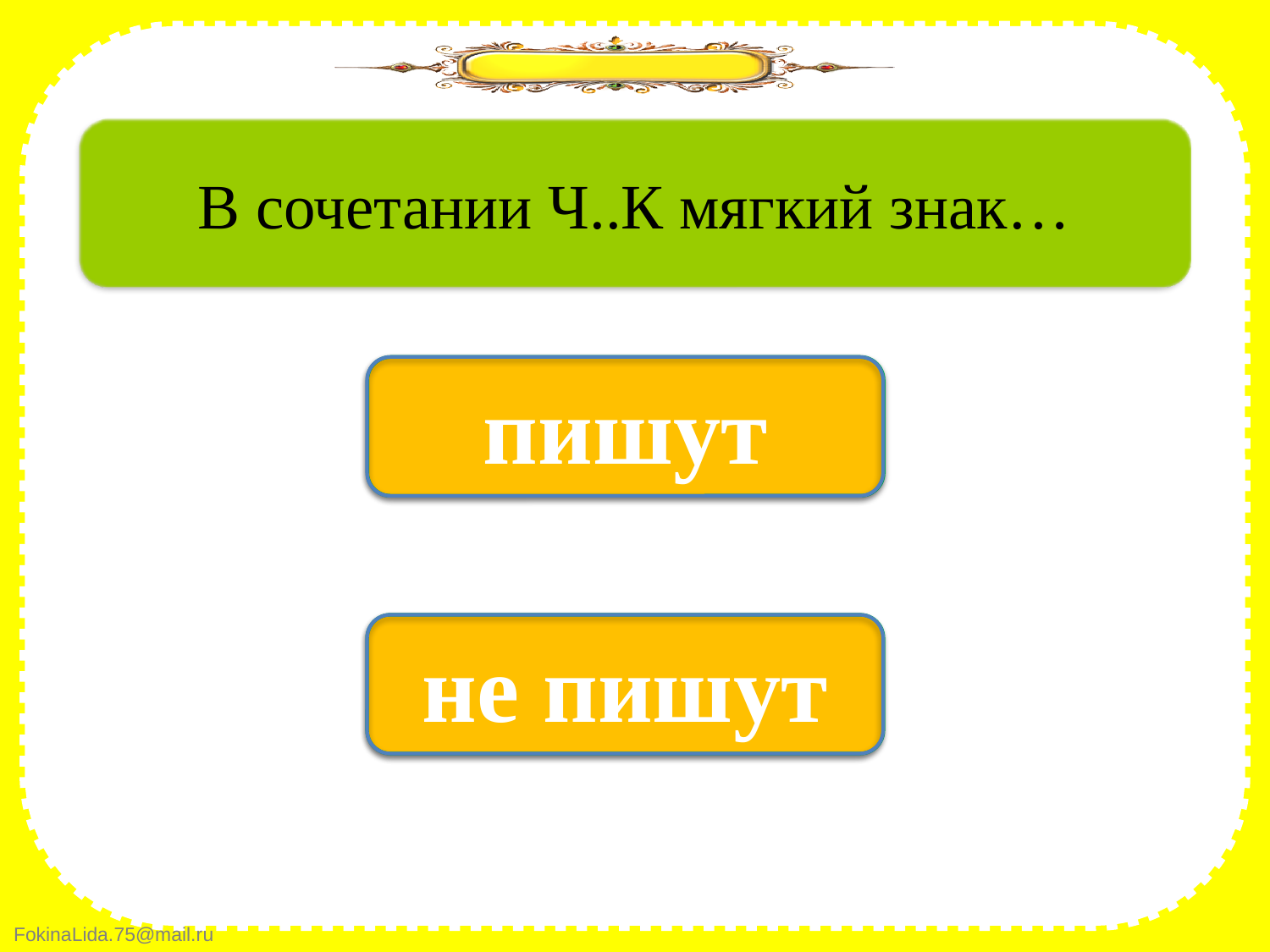

В сочетании Ч..К мягкий знак…
нет
пишут

да

не пишут